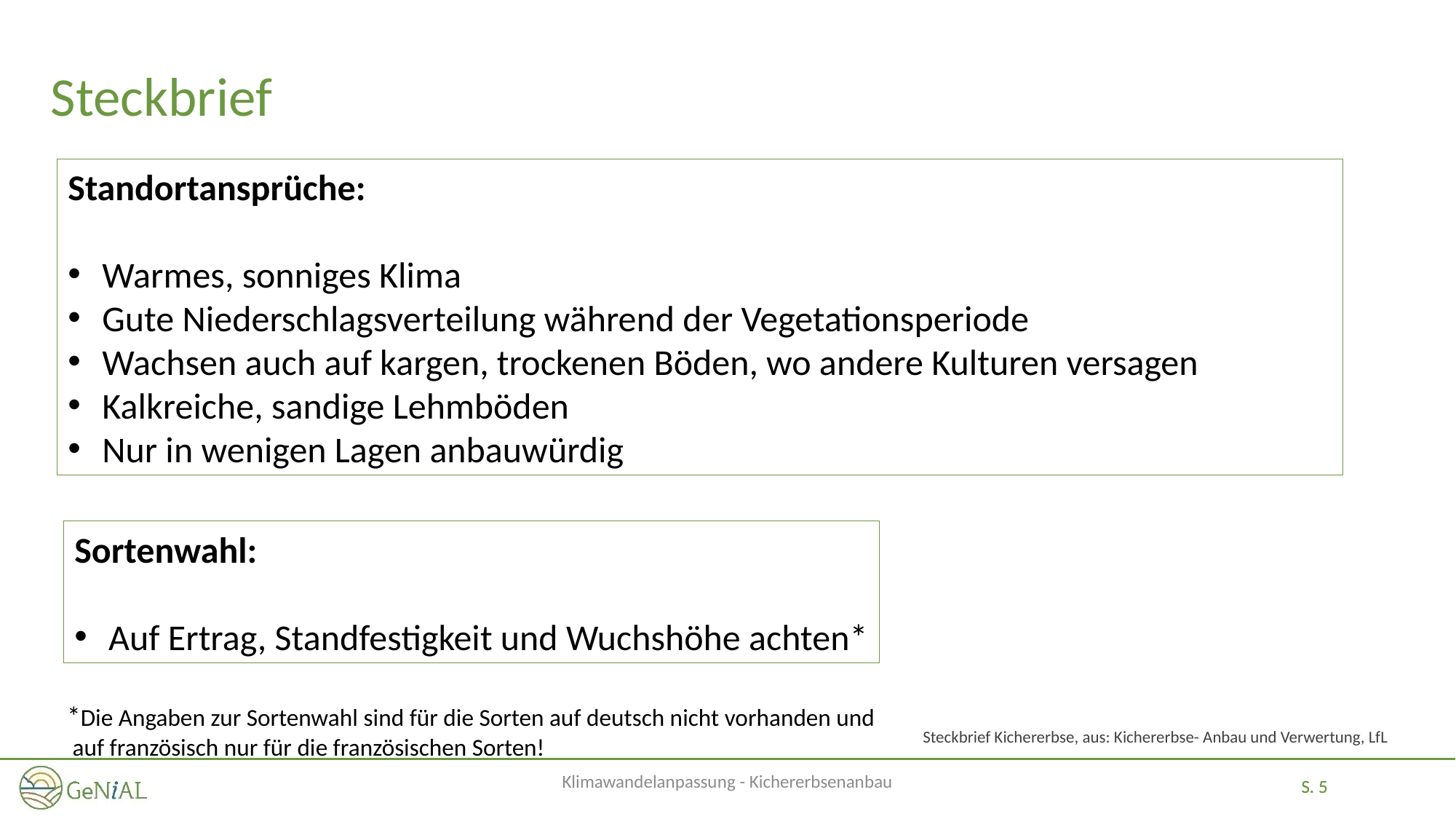

# Steckbrief
Standortansprüche:

Warmes, sonniges Klima
Gute Niederschlagsverteilung während der Vegetationsperiode
Wachsen auch auf kargen, trockenen Böden, wo andere Kulturen versagen
Kalkreiche, sandige Lehmböden
Nur in wenigen Lagen anbauwürdig
Sortenwahl:

Auf Ertrag, Standfestigkeit und Wuchshöhe achten*
*Die Angaben zur Sortenwahl sind für die Sorten auf deutsch nicht vorhanden und
 auf französisch nur für die französischen Sorten!
Steckbrief Kichererbse, aus: Kichererbse- Anbau und Verwertung, LfL

Klimawandelanpassung - Kichererbsenanbau